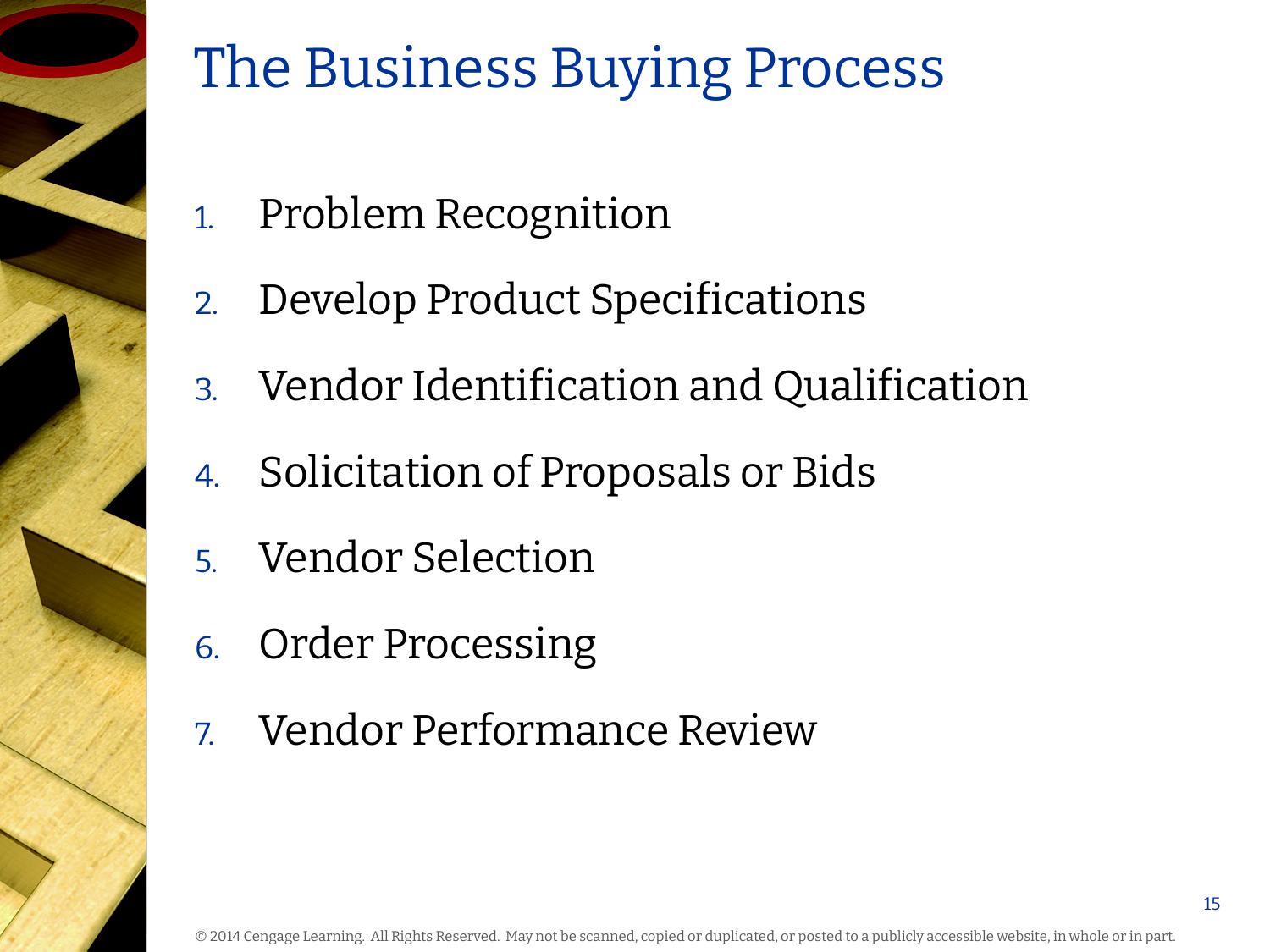

# The Business Buying Process
Problem Recognition
Develop Product Specifications
Vendor Identification and Qualification
Solicitation of Proposals or Bids
Vendor Selection
Order Processing
Vendor Performance Review
15